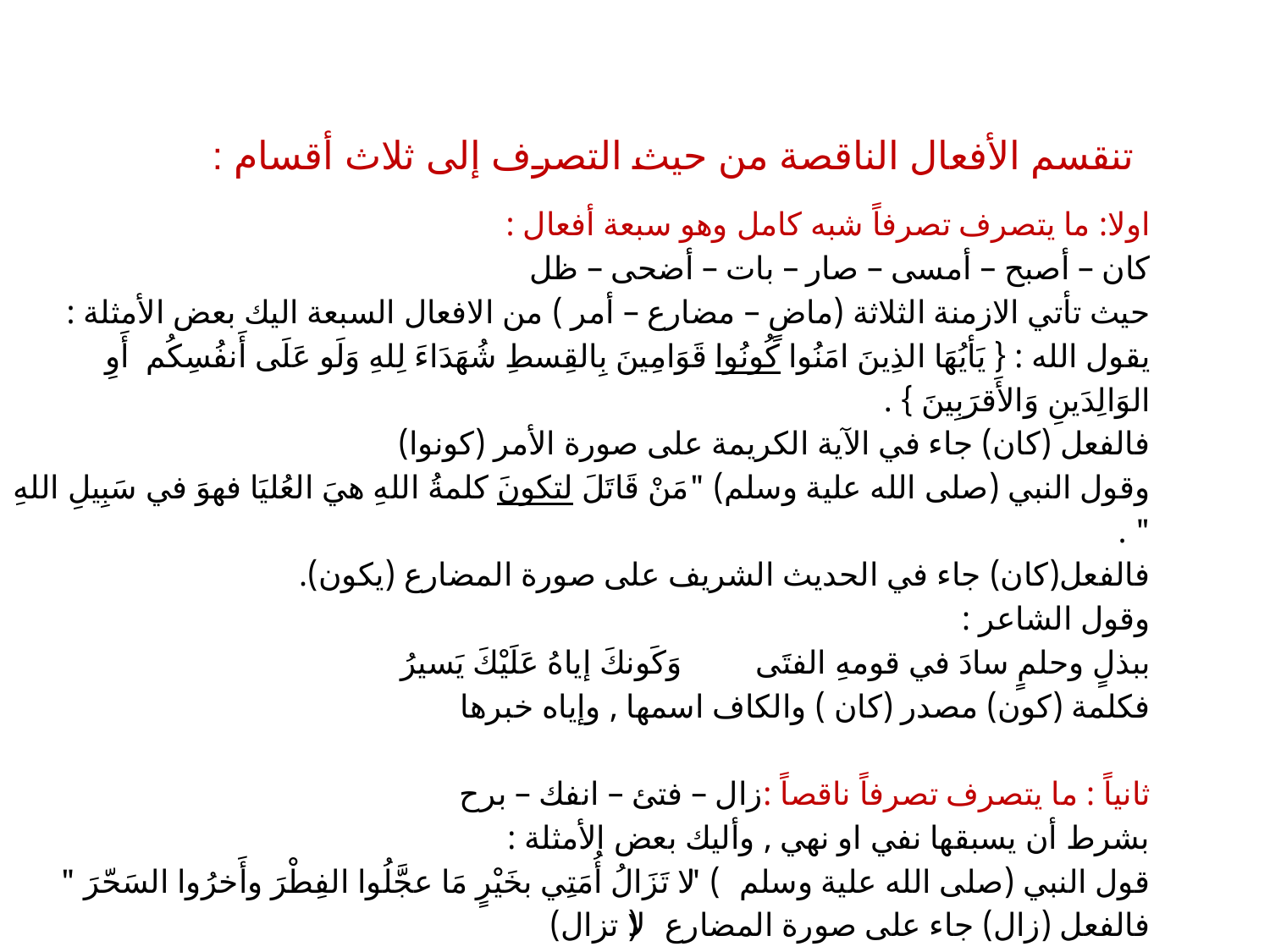

# تنقسم الأفعال الناقصة من حيث التصرف إلى ثلاث أقسام :
اولا: ما يتصرف تصرفاً شبه كامل وهو سبعة أفعال :
كان – أصبح – أمسى – صار – بات – أضحى – ظل
حيث تأتي الازمنة الثلاثة (ماضٍ – مضارع – أمر ) من الافعال السبعة اليك بعض الأمثلة :
يقول الله : { يَأيُهَا الذِينَ امَنُوا كُونُوا قَوَامِينَ بِالقِسطِ شُهَدَاءَ لِلهِ وَلَو عَلَى أَنفُسِكُم  أَوِ الوَالِدَينِ وَالأَقرَبِينَ } .
فالفعل (كان) جاء في الآية الكريمة على صورة الأمر (كونوا)
وقول النبي (صلى الله علية وسلم) "مَنْ قَاتَلَ لتكونَ كلمةُ اللهِ هيَ العُليَا فهوَ في سَبِيلِ اللهِ " .
فالفعل(كان) جاء في الحديث الشريف على صورة المضارع (يكون).
وقول الشاعر :
ببذلٍ وحلمٍ سادَ في قومهِ الفتَى         وَكَونكَ إياهُ عَلَيْكَ يَسيرُ
فكلمة (كون) مصدر (كان ) والكاف اسمها , وإياه خبرها

ثانياً : ما يتصرف تصرفاً ناقصاً :زال – فتئ – انفك – برح
بشرط أن يسبقها نفي او نهي , وأليك بعض الأمثلة :
قول النبي (صلى الله علية وسلم) " لا تَزَالُ أُمَتِي بخَيْرٍ مَا عجَّلُوا الفِطْرَ وأَخرُوا السَحّرَ "
فالفعل (زال) جاء على صورة المضارع (لا تزال)